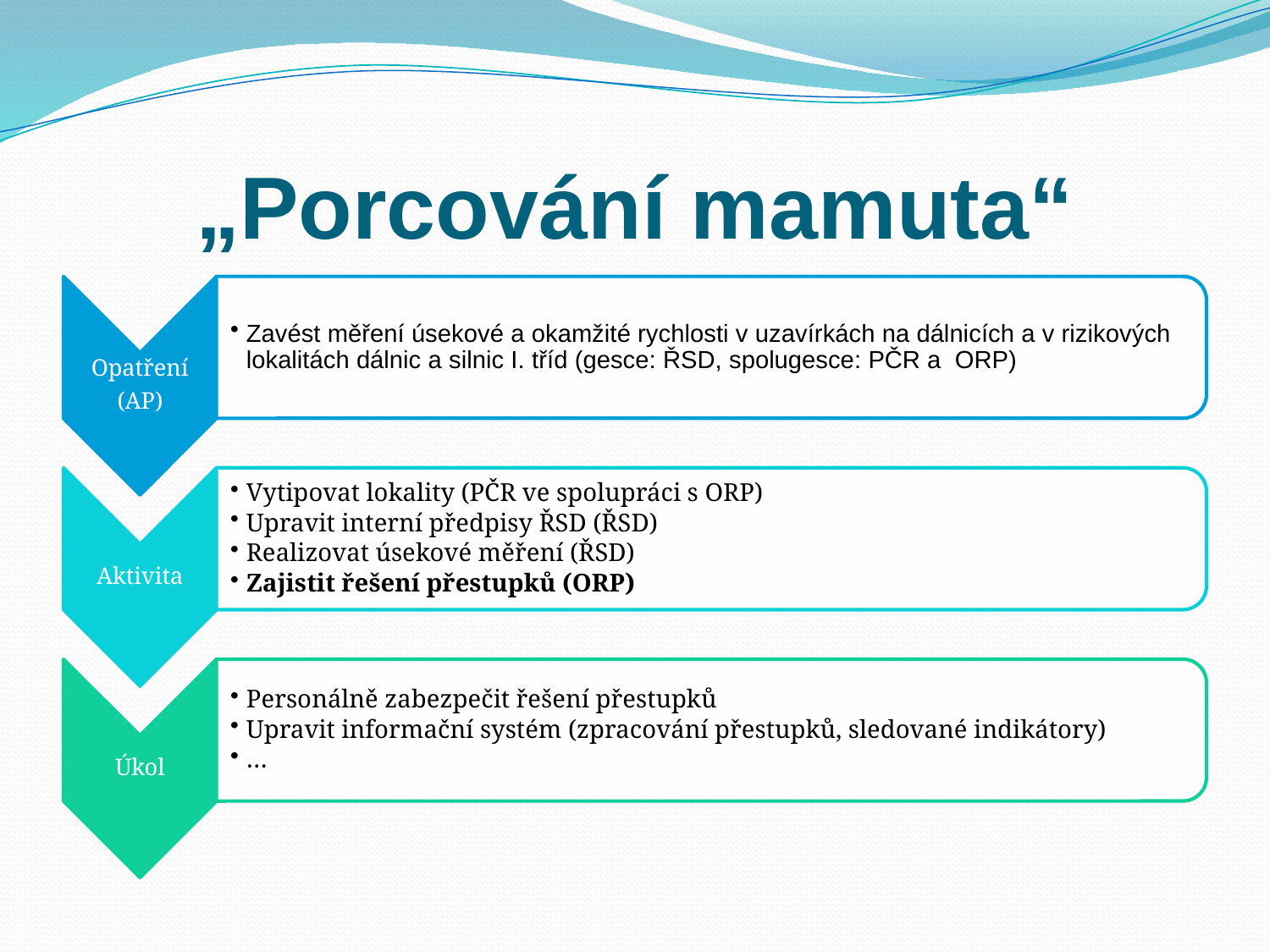

# „Porcování mamuta“
Opatření
(AP)
Zavést měření úsekové a okamžité rychlosti v uzavírkách na dálnicích a v rizikových lokalitách dálnic a silnic I. tříd (gesce: ŘSD, spolugesce: PČR a  ORP)
Aktivita
Vytipovat lokality (PČR ve spolupráci s ORP)
Upravit interní předpisy ŘSD (ŘSD)
Realizovat úsekové měření (ŘSD)
Zajistit řešení přestupků (ORP)
Úkol
Personálně zabezpečit řešení přestupků
Upravit informační systém (zpracování přestupků, sledované indikátory)
…